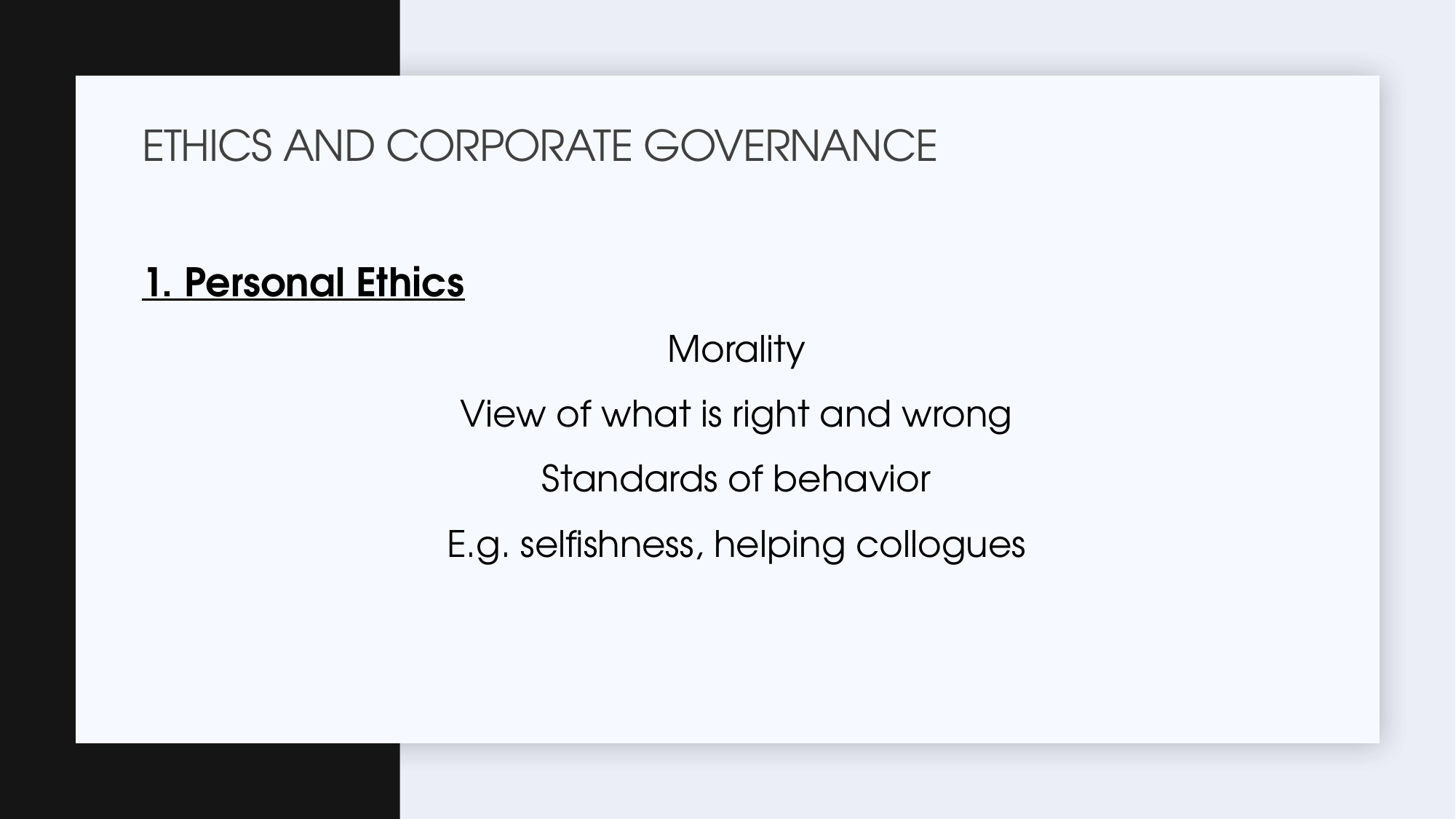

# Ethics and corporate governance
1. Personal Ethics
Morality
View of what is right and wrong
Standards of behavior
E.g. selfishness, helping collogues